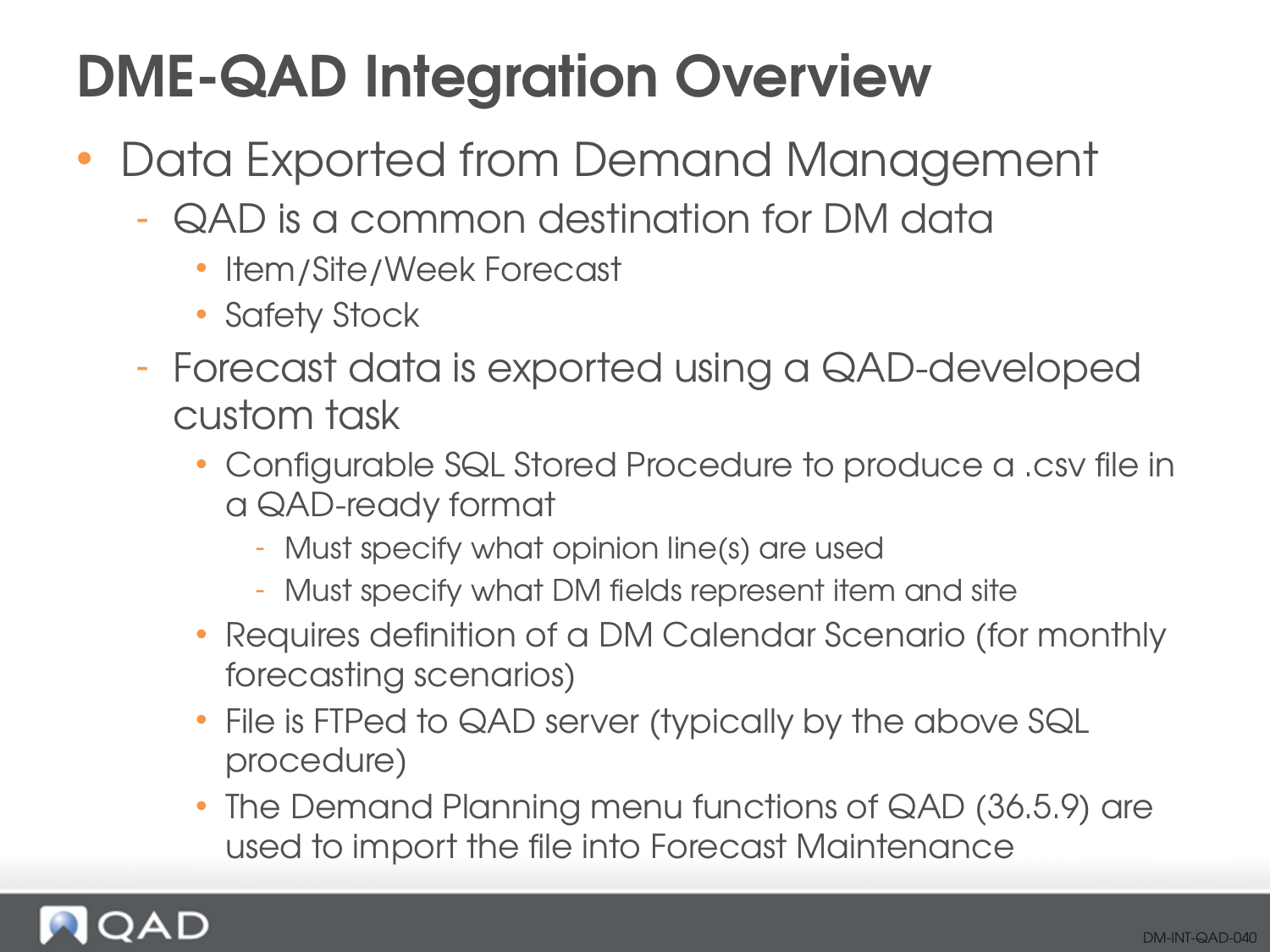

# DME-QAD Integration Overview
Data Exported from Demand Management
QAD is a common destination for DM data
Item/Site/Week Forecast
Safety Stock
Forecast data is exported using a QAD-developed custom task
Configurable SQL Stored Procedure to produce a .csv file in a QAD-ready format
Must specify what opinion line(s) are used
Must specify what DM fields represent item and site
Requires definition of a DM Calendar Scenario (for monthly forecasting scenarios)
File is FTPed to QAD server (typically by the above SQL procedure)
The Demand Planning menu functions of QAD (36.5.9) are used to import the file into Forecast Maintenance
DM-INT-QAD-040